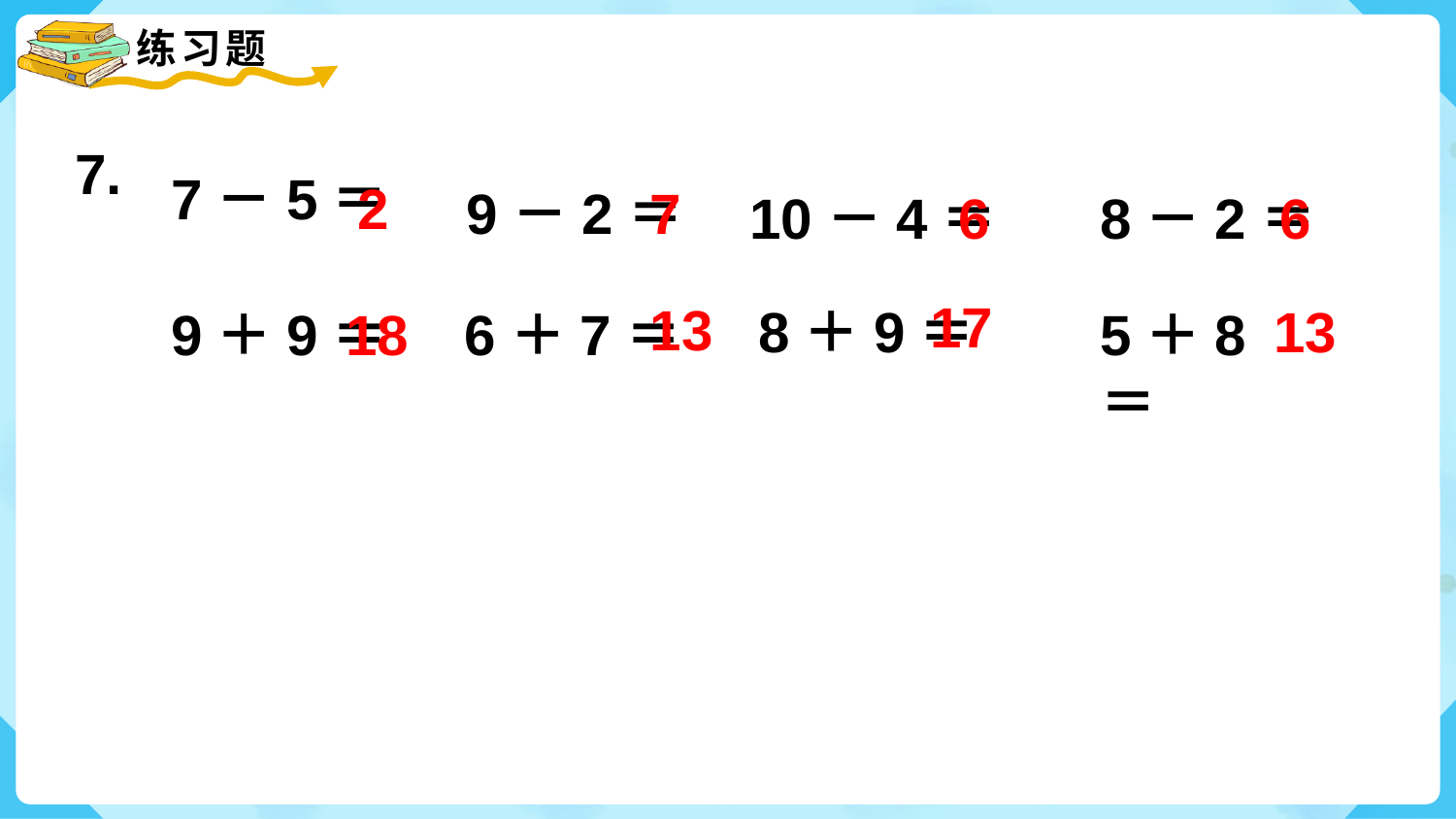

7.
7－5＝
2
9－2＝
7
10－4＝
6
8－2＝
6
17
13
8＋9＝
13
9＋9＝
18
6＋7＝
5＋8＝